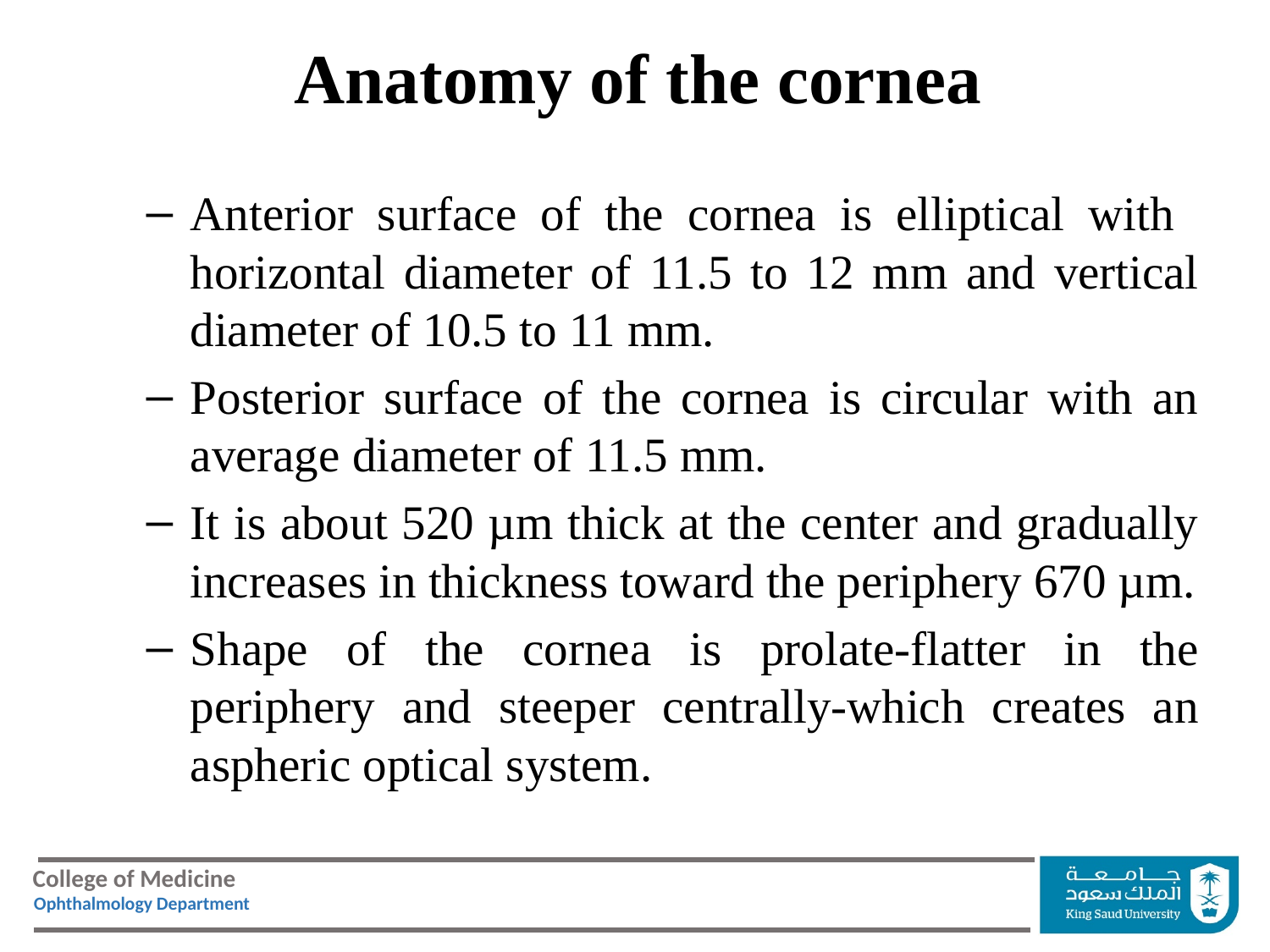

# Anatomy of the cornea
Anterior surface of the cornea is elliptical with  horizontal diameter of 11.5 to 12 mm and vertical diameter of 10.5 to 11 mm.
Posterior surface of the cornea is circular with an average diameter of 11.5 mm.
It is about 520 µm thick at the center and gradually increases in thickness toward the periphery 670 µm.
Shape of the cornea is prolate-flatter in the periphery and steeper centrally-which creates an aspheric optical system.